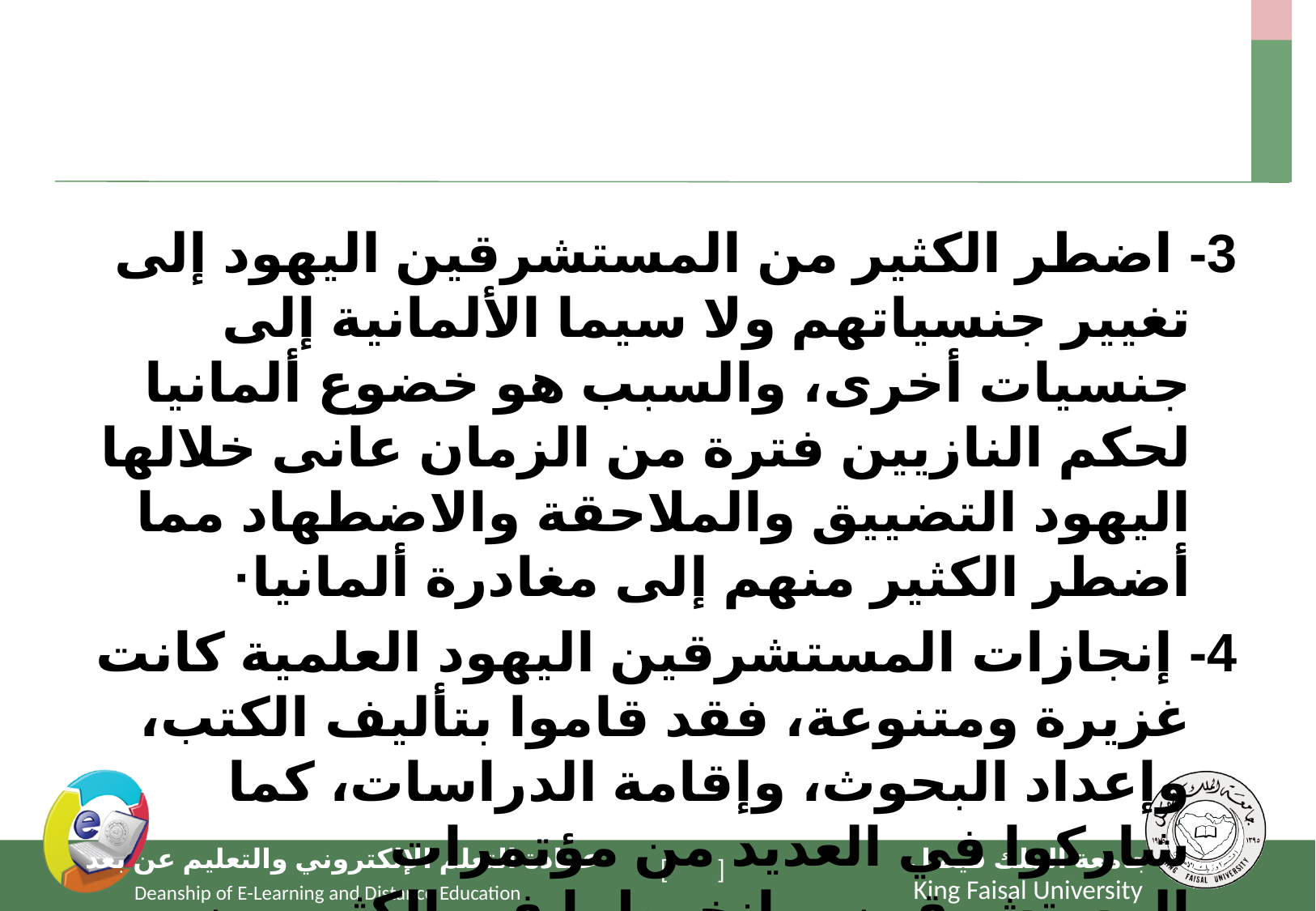

#
3- اضطر الكثير من المستشرقين اليهود إلى تغيير جنسياتهم ولا سيما الألمانية إلى جنسيات أخرى، والسبب هو خضوع ألمانيا لحكم النازيين فترة من الزمان عانى خلالها اليهود التضييق والملاحقة والاضطهاد مما أضطر الكثير منهم إلى مغادرة ألمانيا·
4- إنجازات المستشرقين اليهود العلمية كانت غزيرة ومتنوعة، فقد قاموا بتأليف الكتب، وإعداد البحوث، وإقامة الدراسات، كما شاركوا في العديد من مؤتمرات المستشرقين، وانخرطوا في الكثير من الجمعيات والمجامع، التي بسببها أنضووا تحت إطار الحركة الاستشراقية، فهم لم يتركوا وسيلة لنشر آرائهم وبث أفكارهم إلا ولجوها·